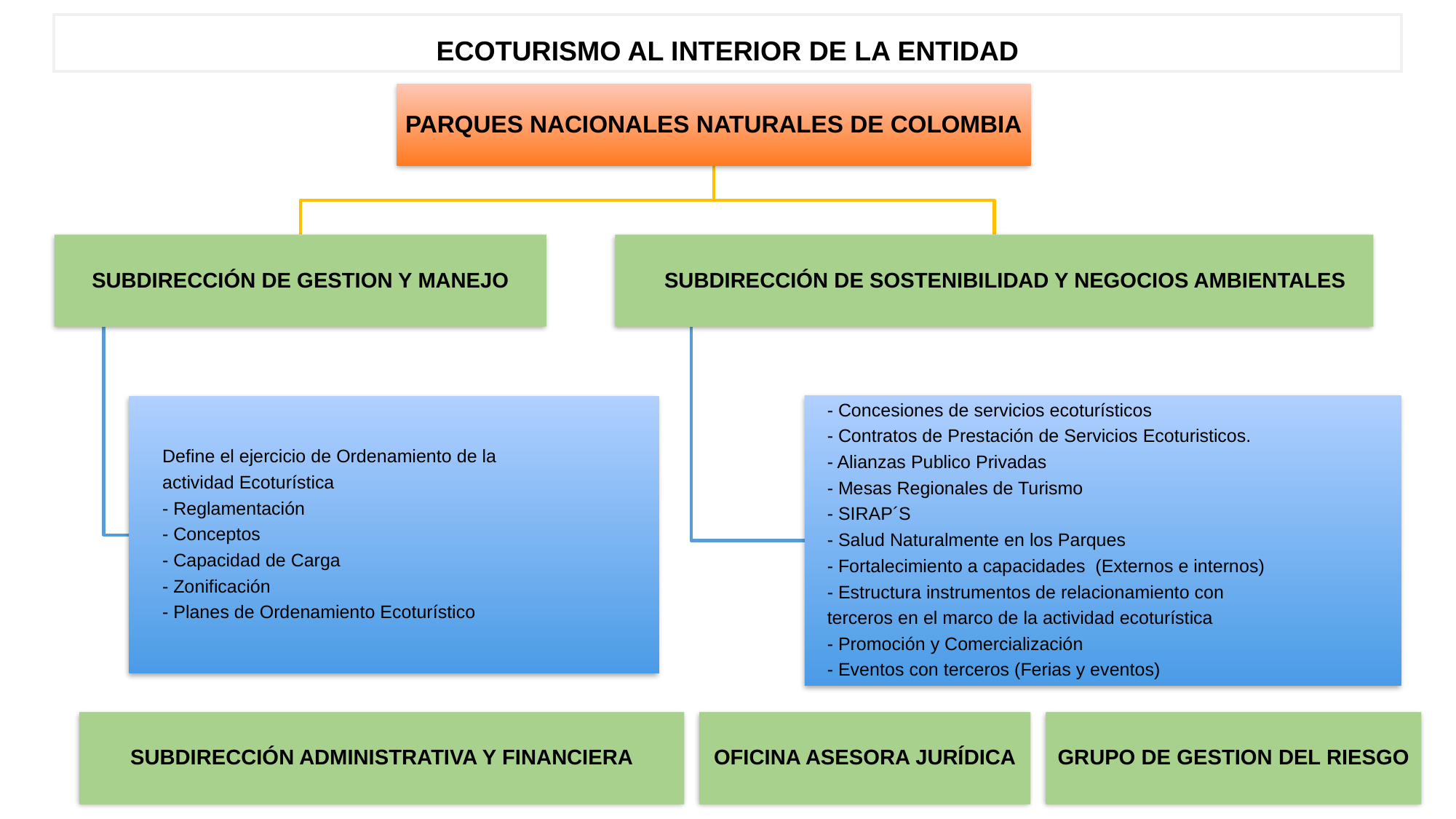

ECOTURISMO AL INTERIOR DE LA ENTIDAD
PARQUES NACIONALES NATURALES DE COLOMBIA
SUBDIRECCIÓN DE GESTION Y MANEJO
Define el ejercicio de Ordenamiento de la
actividad Ecoturística
- Reglamentación
- Conceptos
- Capacidad de Carga
- Zonificación
- Planes de Ordenamiento Ecoturístico
SUBDIRECCIÓN DE SOSTENIBILIDAD Y NEGOCIOS AMBIENTALES
- Concesiones de servicios ecoturísticos
- Contratos de Prestación de Servicios Ecoturisticos.
- Alianzas Publico Privadas
- Mesas Regionales de Turismo
- SIRAP´S
- Salud Naturalmente en los Parques
- Fortalecimiento a capacidades  (Externos e internos)
- Estructura instrumentos de relacionamiento con
terceros en el marco de la actividad ecoturística
- Promoción y Comercialización
- Eventos con terceros (Ferias y eventos)

OFICINA ASESORA JURÍDICA

GRUPO DE GESTION DEL RIESGO

SUBDIRECCIÓN ADMINISTRATIVA Y FINANCIERA